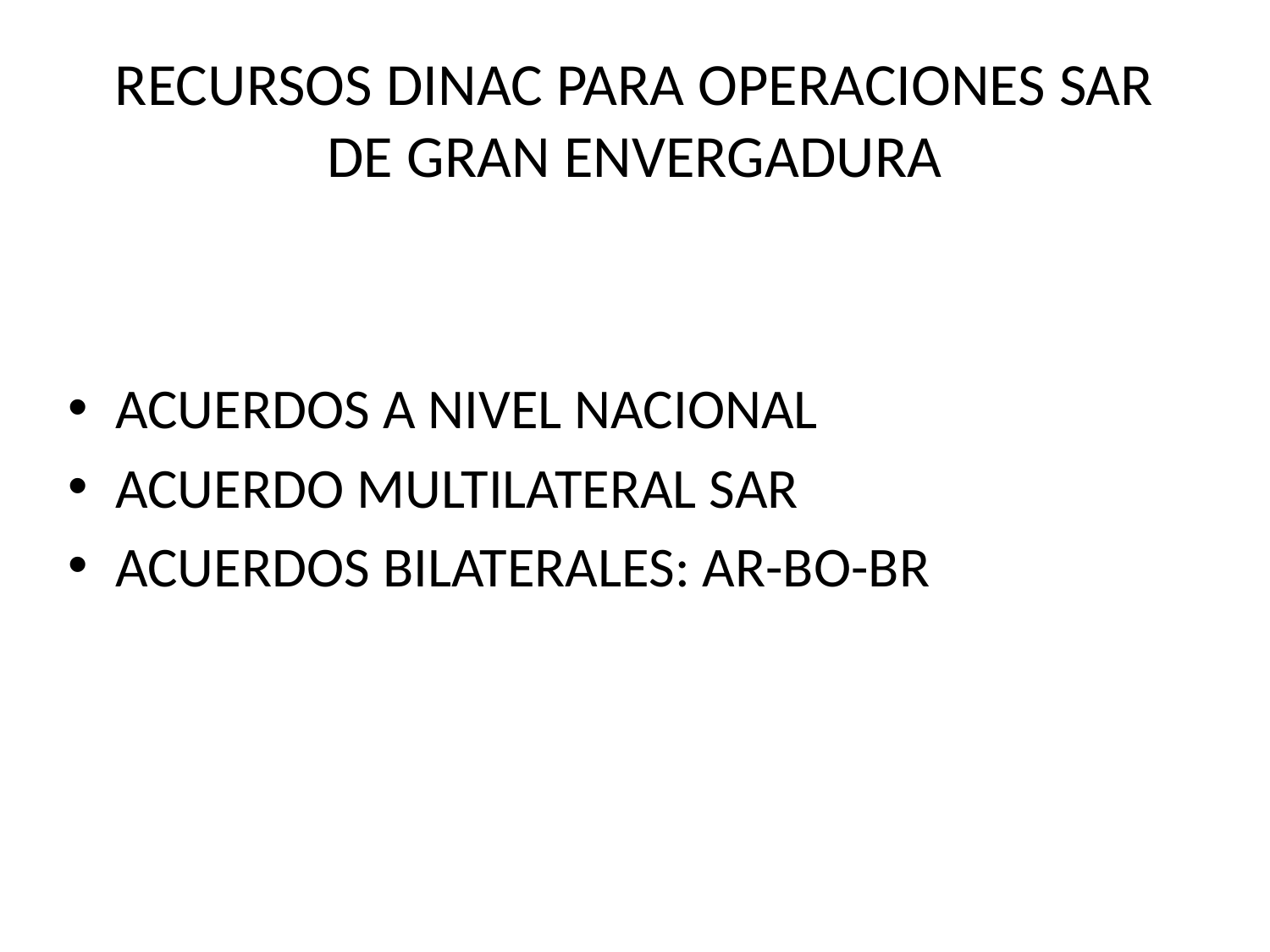

# RECURSOS DINAC PARA OPERACIONES SAR DE GRAN ENVERGADURA
ACUERDOS A NIVEL NACIONAL
ACUERDO MULTILATERAL SAR
ACUERDOS BILATERALES: AR-BO-BR